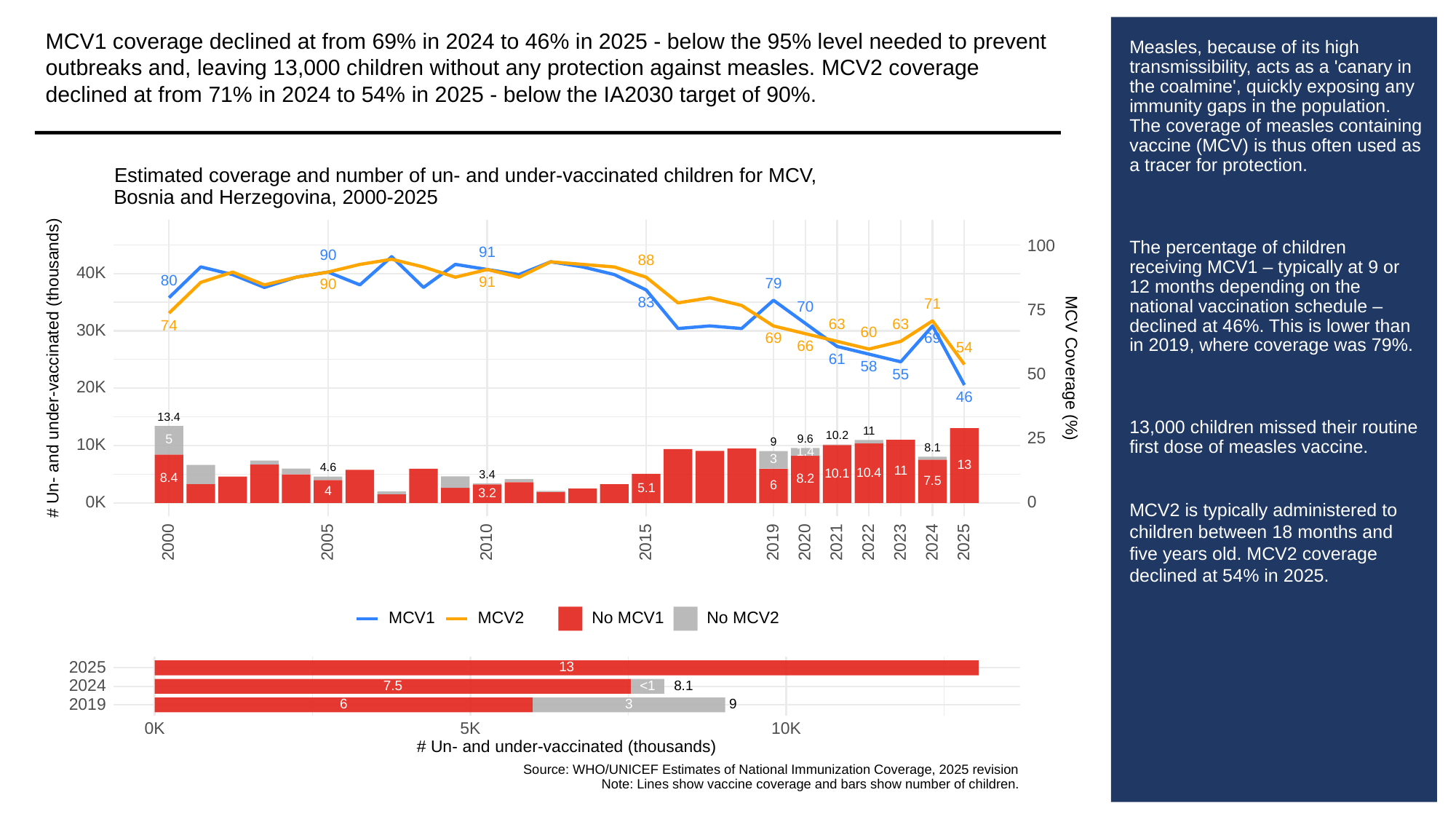

MCV1 coverage declined at from 69% in 2024 to 46% in 2025 - below the 95% level needed to prevent outbreaks and, leaving 13,000 children without any protection against measles. MCV2 coverage declined at from 71% in 2024 to 54% in 2025 - below the IA2030 target of 90%.
# Measles, because of its high transmissibility, acts as a 'canary in the coalmine', quickly exposing any immunity gaps in the population. The coverage of measles containing vaccine (MCV) is thus often used as a tracer for protection.

The percentage of children receiving MCV1 – typically at 9 or 12 months depending on the national vaccination schedule – declined at 46%. This is lower than in 2019, where coverage was 79%.

13,000 children missed their routine first dose of measles vaccine.

MCV2 is typically administered to children between 18 months and five years old. MCV2 coverage declined at 54% in 2025.

Estimated coverage and number of un- and under-vaccinated children for MCV,
Bosnia and Herzegovina, 2000-2025

100

91
90
88

40K

80
91
79
90
83
71
70

75
63
63
74
30K
60

69
69
66
54
61

# Un- and under-vaccinated (thousands)
MCV Coverage (%)
58
50
55
20K

46
13.4

11

10.2
25
9.6
5
9
10K

8.1

1.4

3

13
4.6

11
10.4

10.1

3.4

8.4

8.2

7.5

6

5.1

4

3.2

0K
0

2023
2000
2005
2010
2015
2019
2020
2021
2022
2024
2025

MCV1
MCV2
No MCV1
No MCV2

2025
13

2024
8.1
7.5
<1

2019
3
6
9

0K
10K
5K
# Un- and under-vaccinated (thousands)
Source: WHO/UNICEF Estimates of National Immunization Coverage, 2025 revision
Note: Lines show vaccine coverage and bars show number of children.